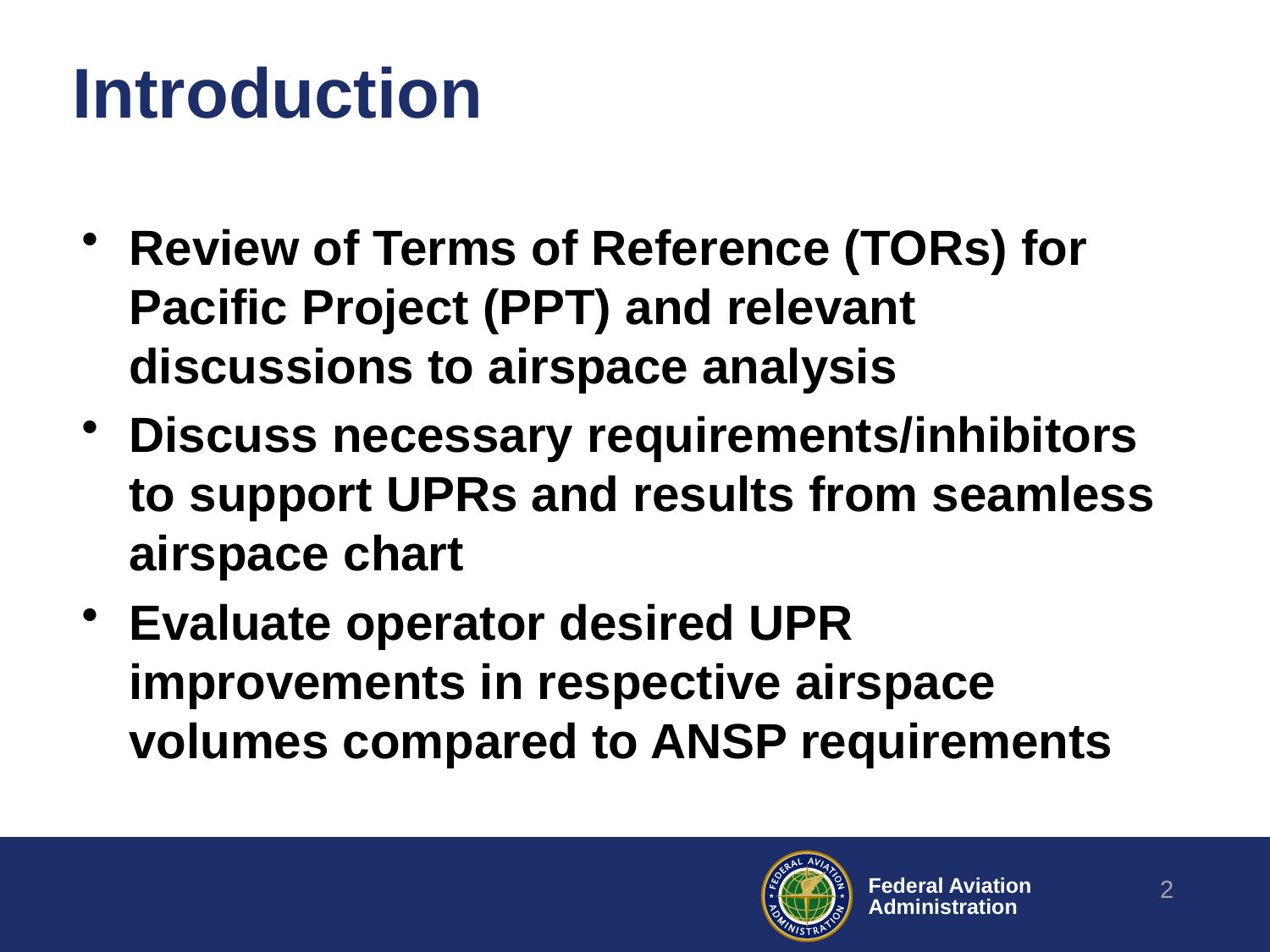

# Introduction
Review of Terms of Reference (TORs) for Pacific Project (PPT) and relevant discussions to airspace analysis
Discuss necessary requirements/inhibitors to support UPRs and results from seamless airspace chart
Evaluate operator desired UPR improvements in respective airspace volumes compared to ANSP requirements
2